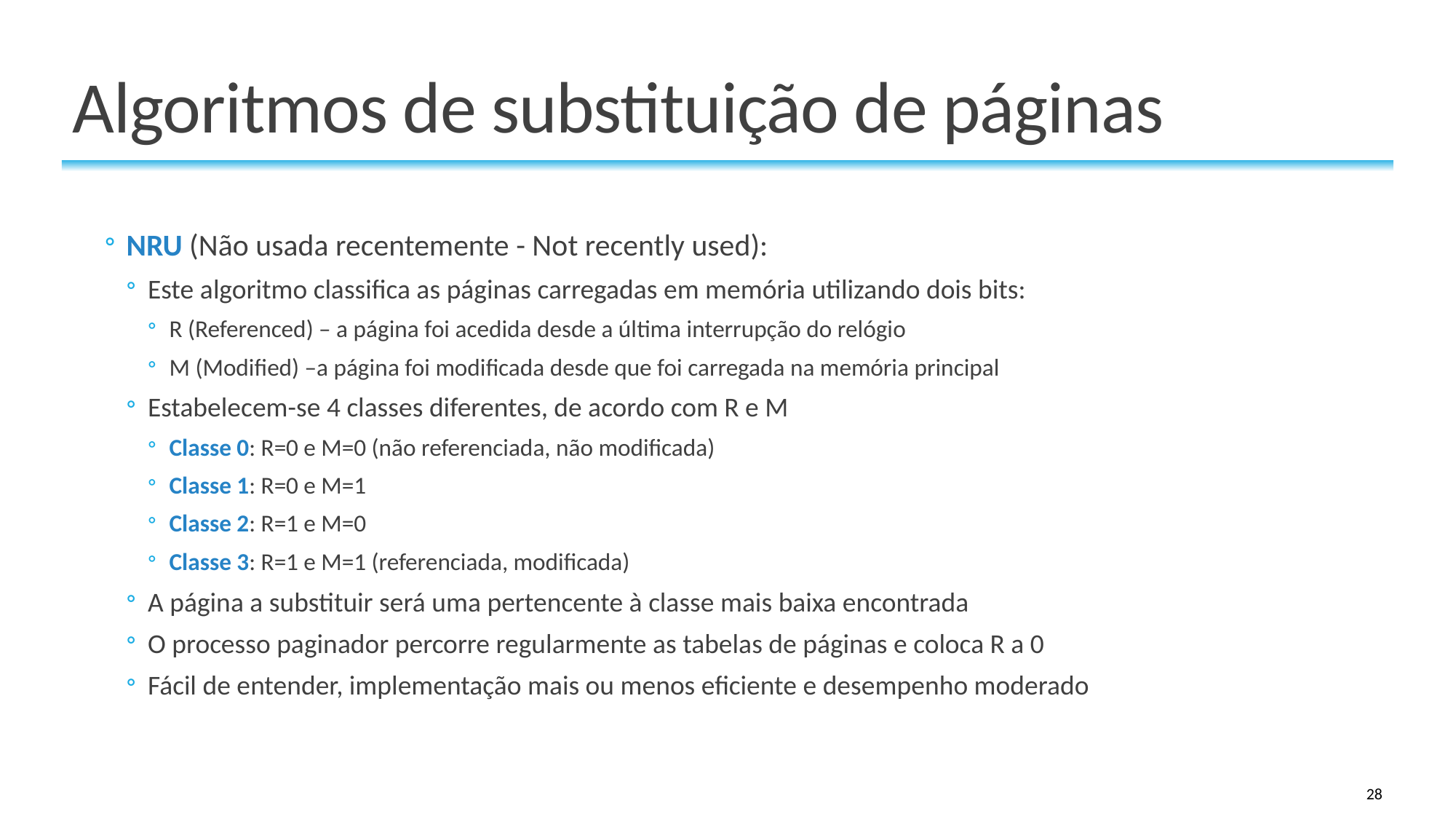

# Algoritmos de substituição de páginas
NRU (Não usada recentemente - Not recently used):
Este algoritmo classifica as páginas carregadas em memória utilizando dois bits:
R (Referenced) – a página foi acedida desde a última interrupção do relógio
M (Modified) –a página foi modificada desde que foi carregada na memória principal
Estabelecem-se 4 classes diferentes, de acordo com R e M
Classe 0: R=0 e M=0 (não referenciada, não modificada)
Classe 1: R=0 e M=1
Classe 2: R=1 e M=0
Classe 3: R=1 e M=1 (referenciada, modificada)
A página a substituir será uma pertencente à classe mais baixa encontrada
O processo paginador percorre regularmente as tabelas de páginas e coloca R a 0
Fácil de entender, implementação mais ou menos eficiente e desempenho moderado
28